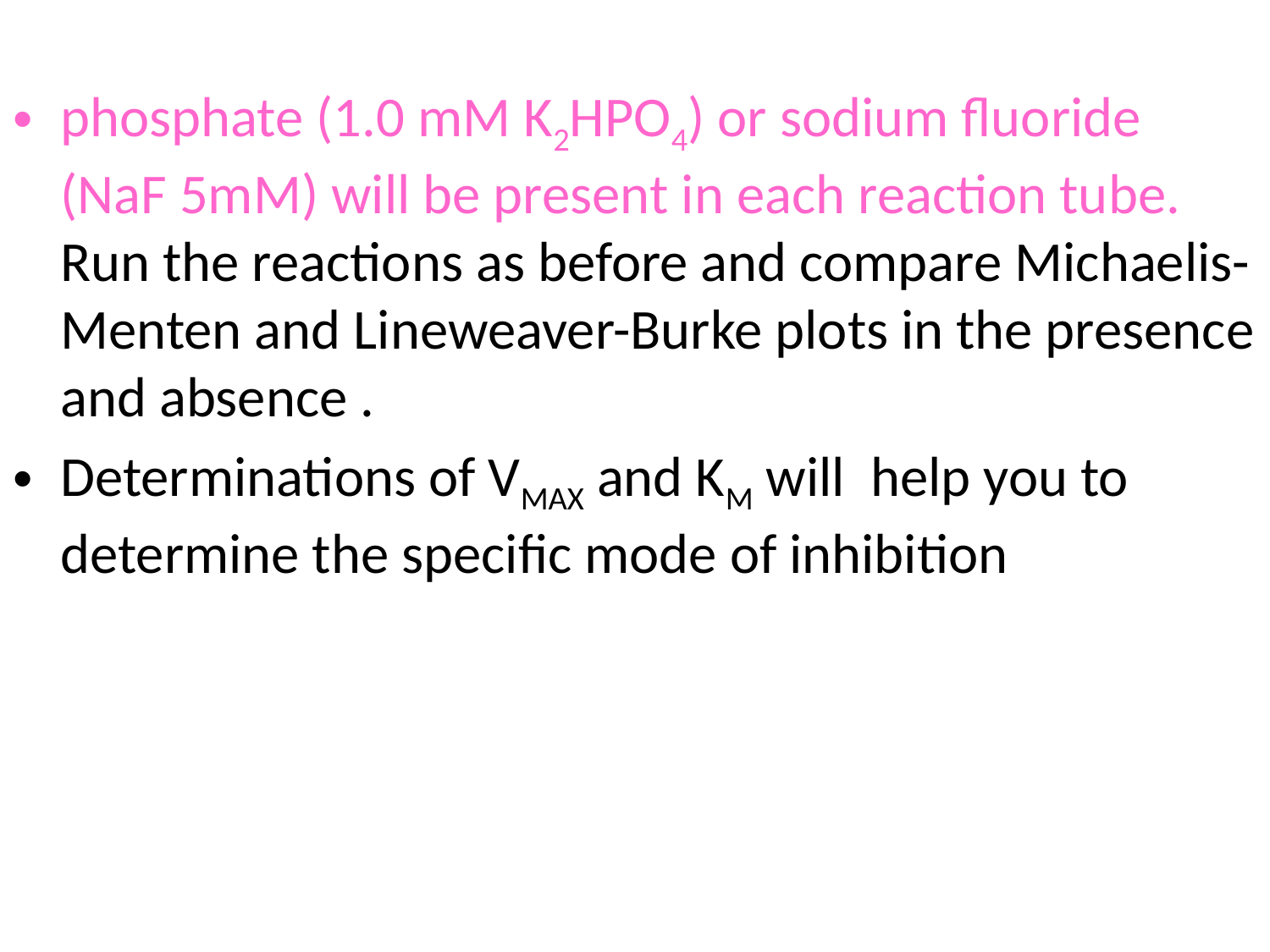

phosphate (1.0 mM K2HPO4) or sodium fluoride (NaF 5mM) will be present in each reaction tube. Run the reactions as before and compare Michaelis-Menten and Lineweaver-Burke plots in the presence and absence .
Determinations of VMAX and KM will  help you to determine the specific mode of inhibition